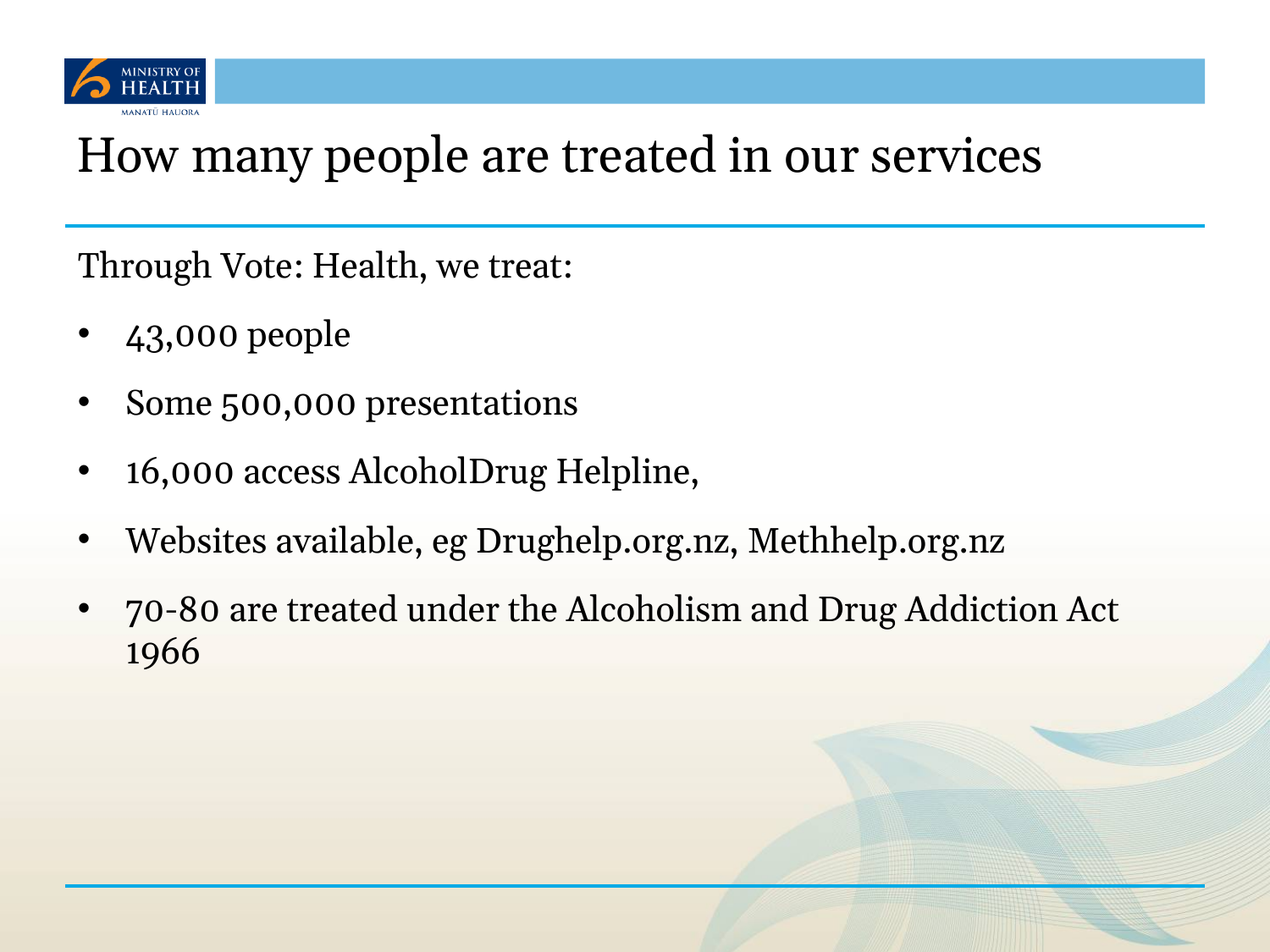

# How many people are treated in our services
Through Vote: Health, we treat:
43,000 people
Some 500,000 presentations
16,000 access AlcoholDrug Helpline,
Websites available, eg Drughelp.org.nz, Methhelp.org.nz
70-80 are treated under the Alcoholism and Drug Addiction Act 1966